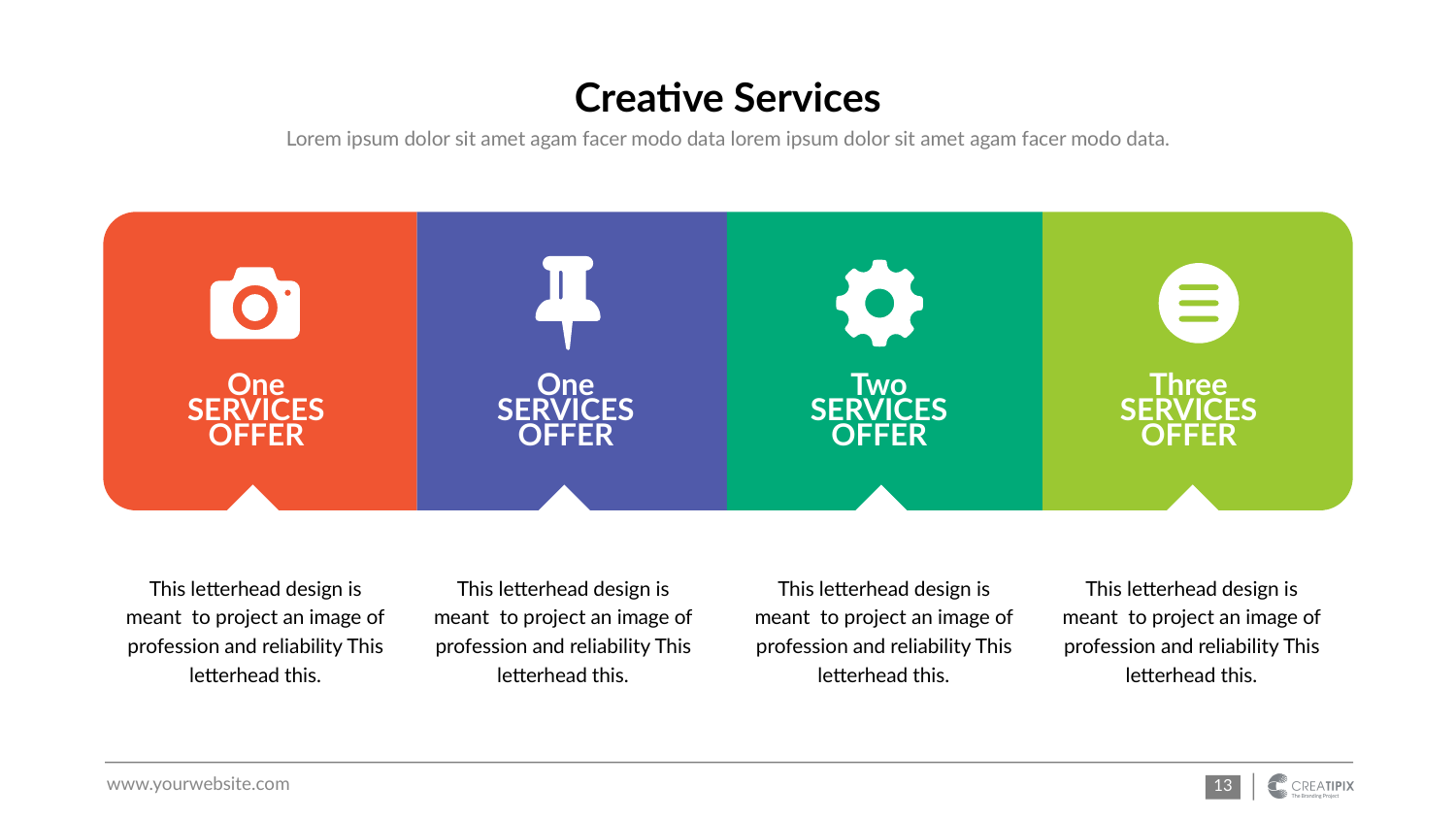

# Creative Services
Lorem ipsum dolor sit amet agam facer modo data lorem ipsum dolor sit amet agam facer modo data.

One
SERVICES
OFFER
One
SERVICES
OFFER
Two
SERVICES
OFFER
Three
SERVICES
OFFER

This letterhead design is meant  to project an image of profession and reliability This letterhead this.
This letterhead design is meant  to project an image of profession and reliability This letterhead this.
This letterhead design is meant  to project an image of profession and reliability This letterhead this.
This letterhead design is meant  to project an image of profession and reliability This letterhead this.
13
www.yourwebsite.com